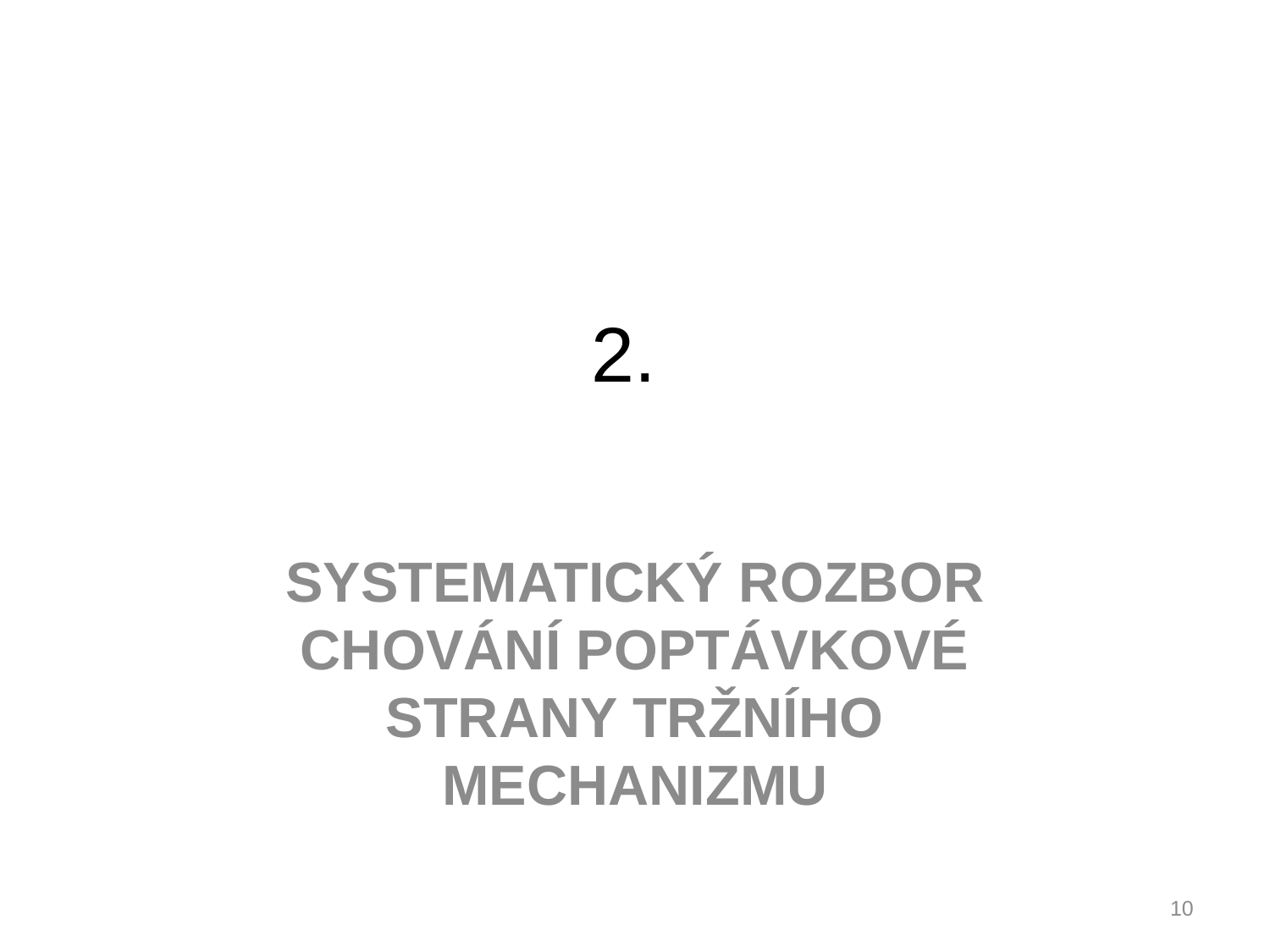

# 2.
Systematický rozbor chování poptávkové strany tržního mechanizmu
10